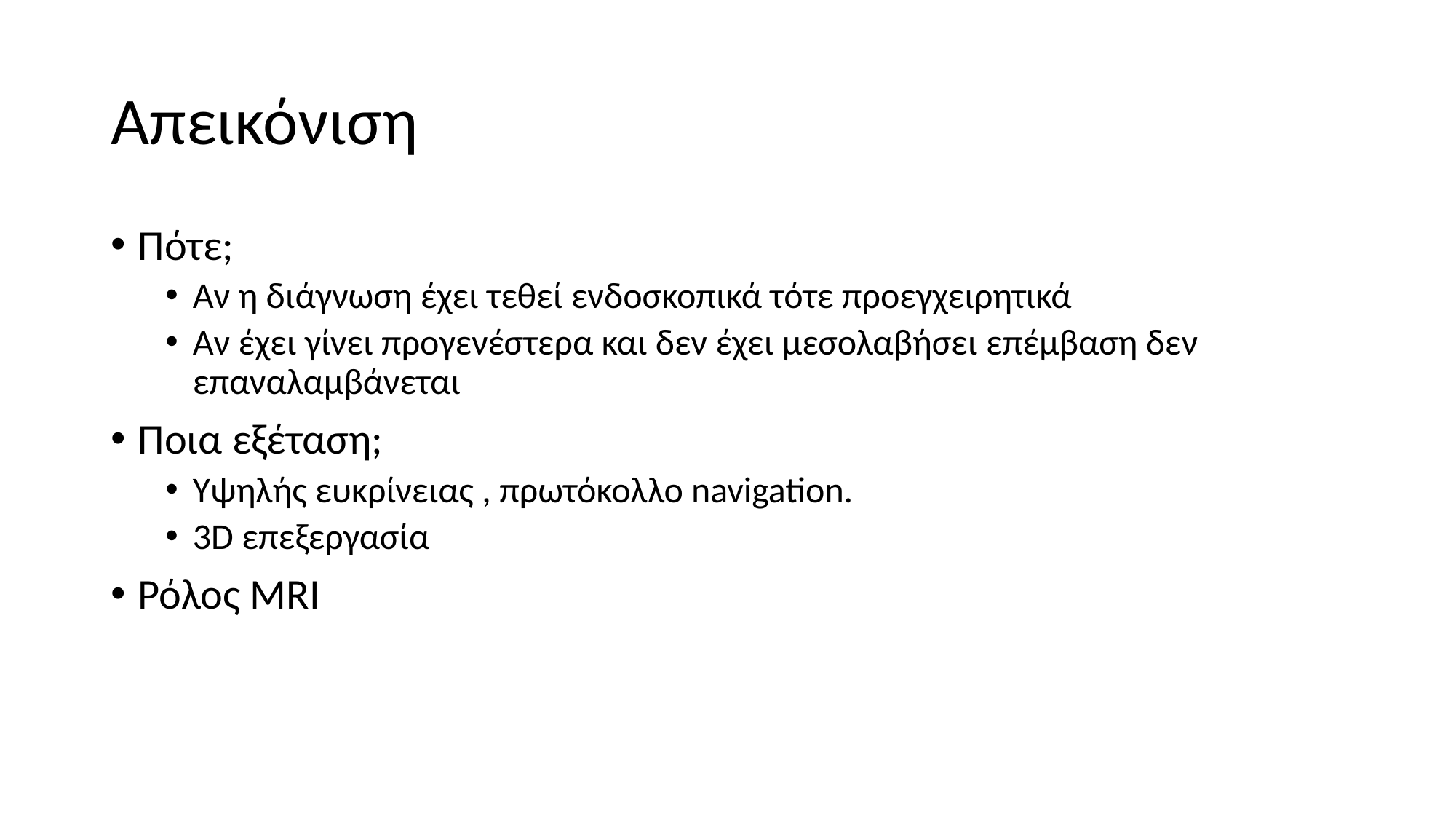

# Απεικόνιση
Πότε;
Αν η διάγνωση έχει τεθεί ενδοσκοπικά τότε προεγχειρητικά
Αν έχει γίνει προγενέστερα και δεν έχει μεσολαβήσει επέμβαση δεν επαναλαμβάνεται
Ποια εξέταση;
Υψηλής ευκρίνειας , πρωτόκολλο navigation.
3D επεξεργασία
Ρόλος MRI